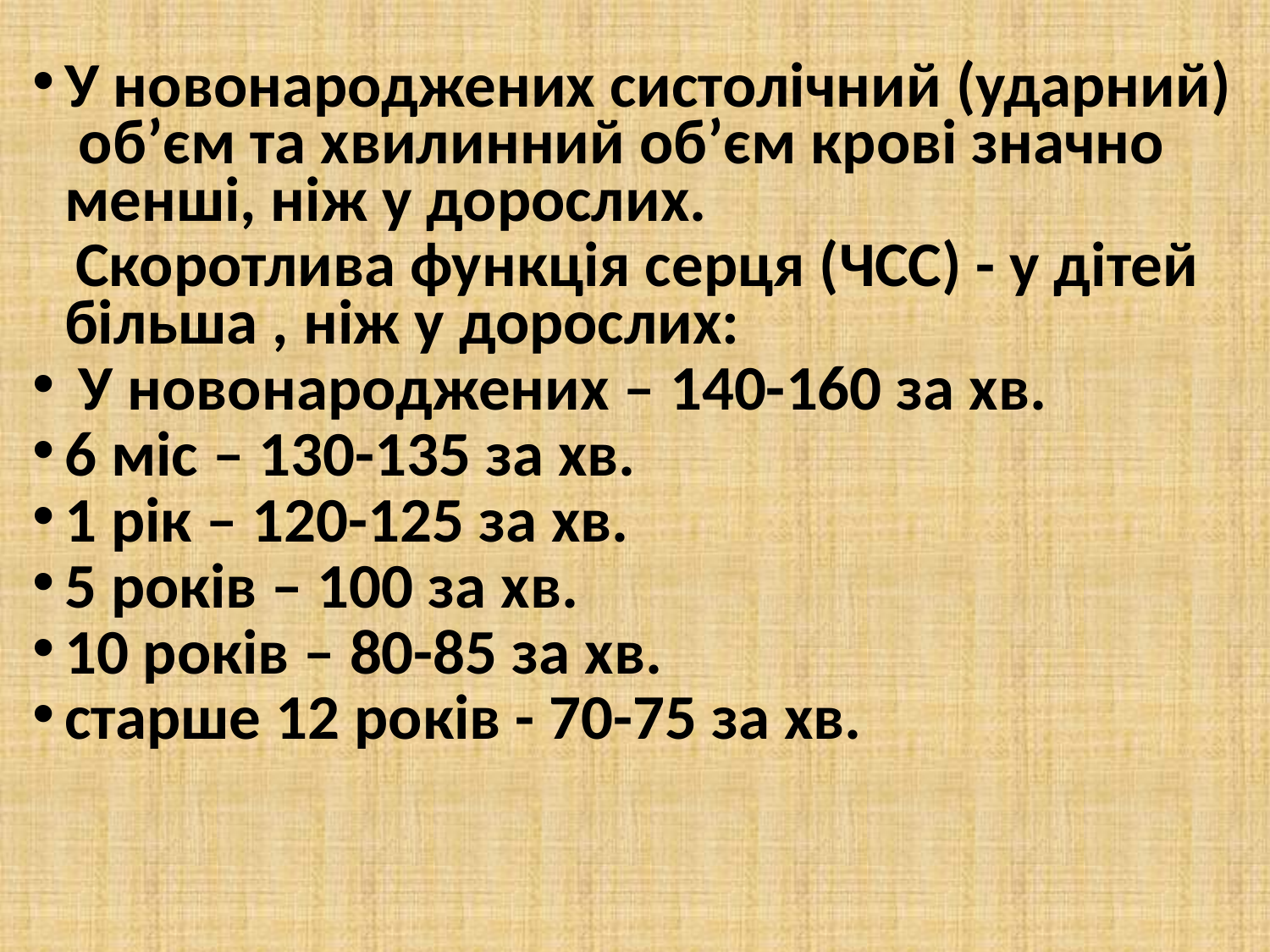

У новонароджених систолічний (ударний)  об’єм та хвилинний об’єм крові значно менші, ніж у дорослих.
   Скоротлива функція серця (ЧСС) - у дітей більша , ніж у дорослих:
 У новонароджених – 140-160 за хв.
6 міс – 130-135 за хв.
1 рік – 120-125 за хв.
5 років – 100 за хв.
10 років – 80-85 за хв.
старше 12 років - 70-75 за хв.